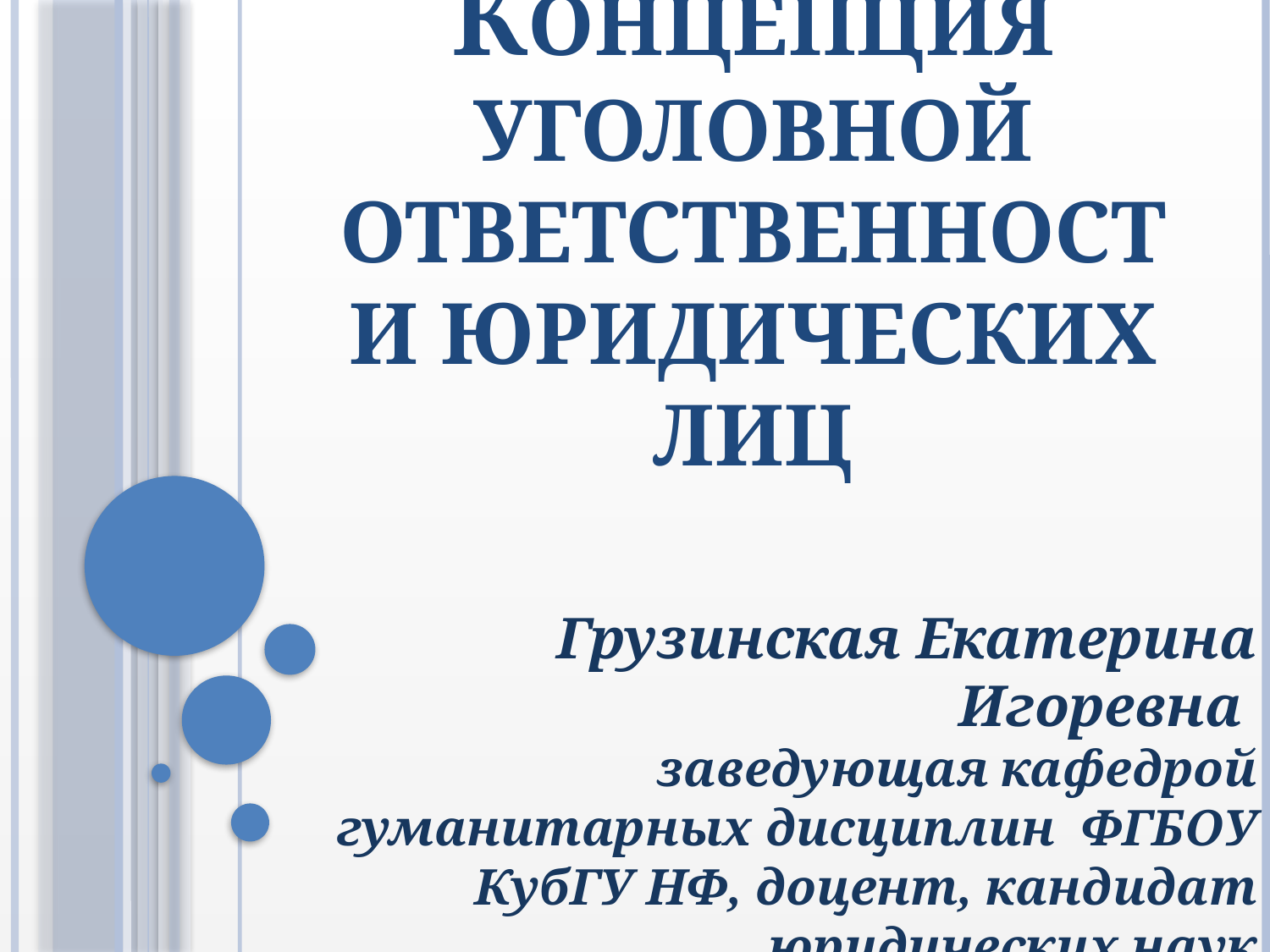

# Концепция уголовной ответственности юридических лиц
Грузинская Екатерина Игоревна
заведующая кафедрой гуманитарных дисциплин  ФГБОУ КубГУ НФ, доцент, кандидат юридических наук